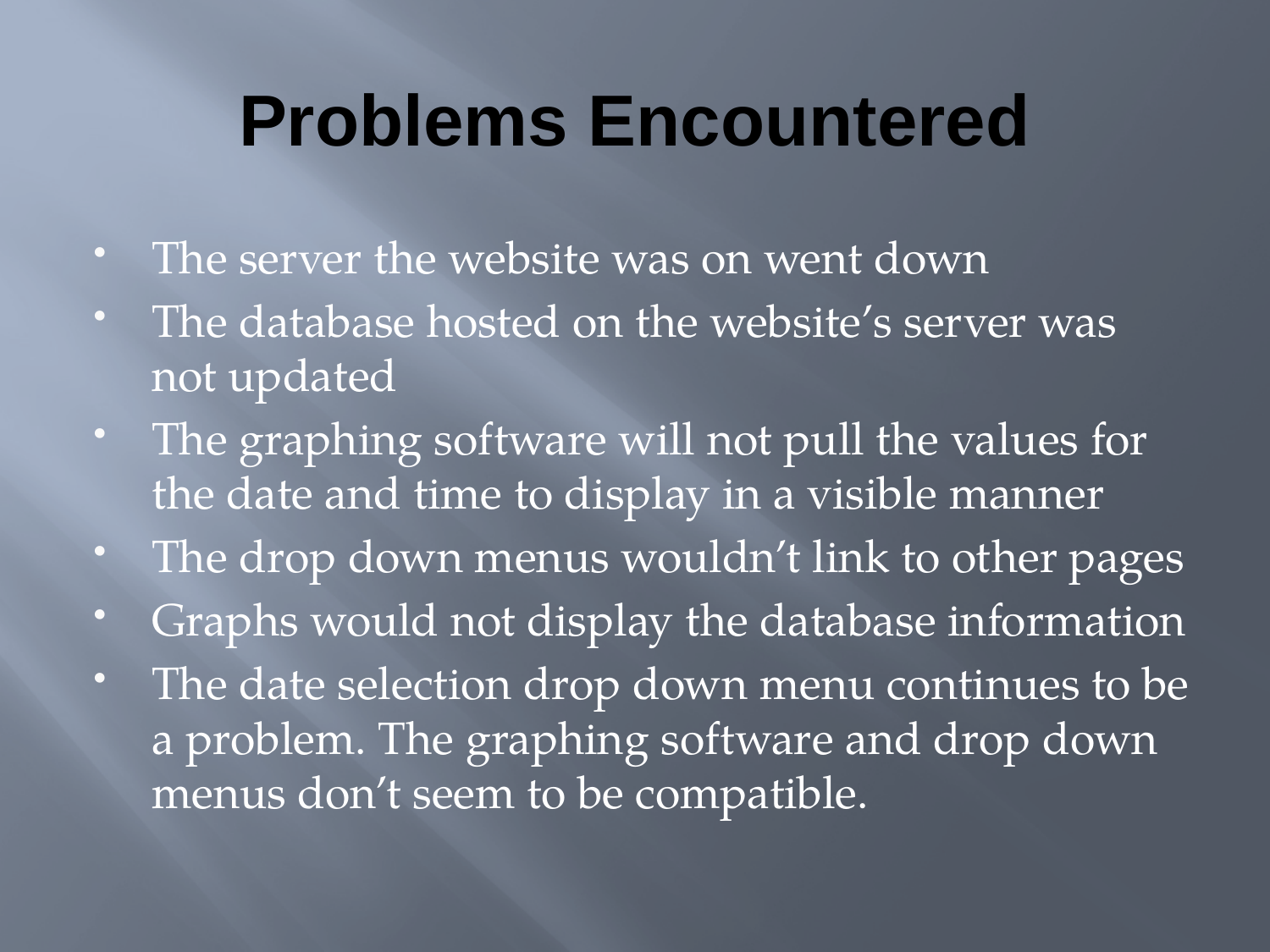

# Problems Encountered
The server the website was on went down
The database hosted on the website’s server was not updated
The graphing software will not pull the values for the date and time to display in a visible manner
The drop down menus wouldn’t link to other pages
Graphs would not display the database information
The date selection drop down menu continues to be a problem. The graphing software and drop down menus don’t seem to be compatible.